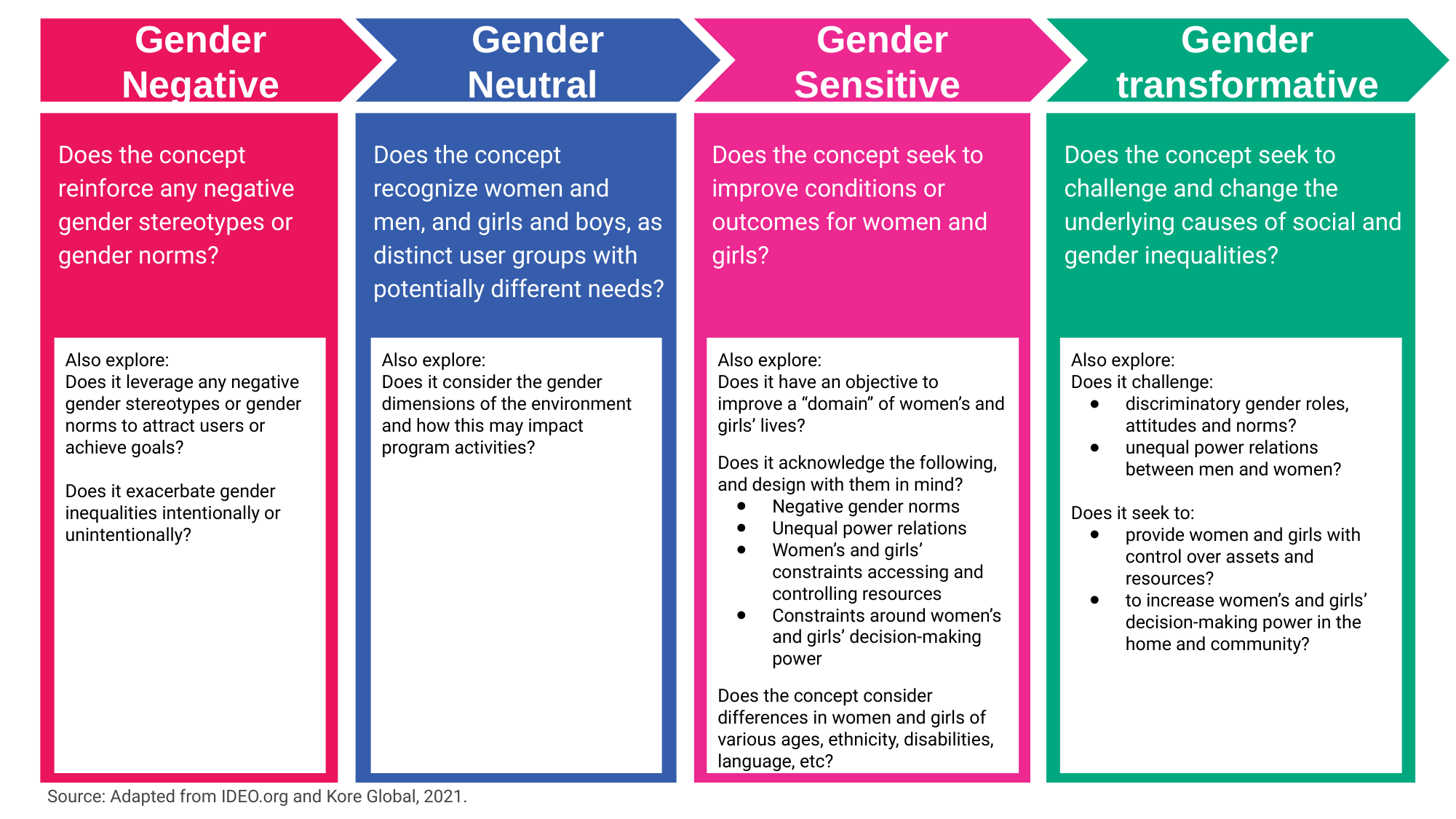

Gender Negative
Gender Neutral
Gender Sensitive
Gender transformative
Does the concept reinforce any negative gender stereotypes or gender norms?

Does the concept recognize women and men, and girls and boys, as distinct user groups with potentially different needs?

Does the concept seek to improve conditions or outcomes for women and girls?
Does the concept seek to challenge and change the underlying causes of social and gender inequalities?

Also explore:
Does it consider the gender dimensions of the environment and how this may impact program activities?
Also explore:
Does it leverage any negative gender stereotypes or gender norms to attract users or achieve goals?

Does it exacerbate gender inequalities intentionally or unintentionally?
Also explore:
Does it have an objective to improve a “domain” of women’s and girls’ lives?
Does it acknowledge the following, and design with them in mind?
Negative gender norms
Unequal power relations
Women’s and girls’ constraints accessing and controlling resources
Constraints around women’s and girls’ decision-making power
Does the concept consider differences in women and girls of various ages, ethnicity, disabilities, language, etc?
Also explore:
Does it challenge:
discriminatory gender roles, attitudes and norms?
unequal power relations between men and women?

Does it seek to:
provide women and girls with control over assets and resources?
to increase women’s and girls’ decision-making power in the home and community?
Source: Adapted from IDEO.org and Kore Global, 2021.